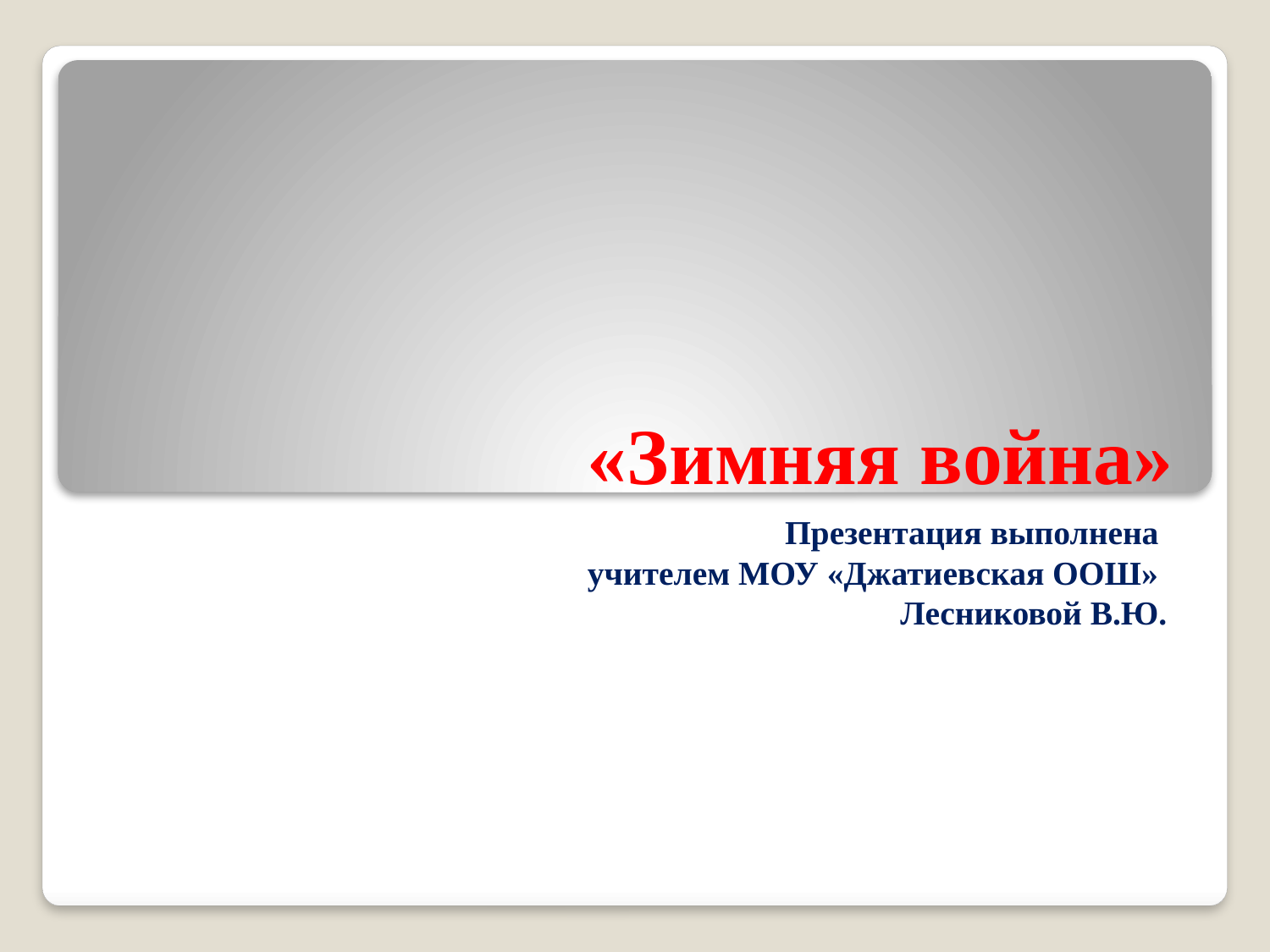

# «Зимняя война»
Презентация выполнена
учителем МОУ «Джатиевская ООШ»
Лесниковой В.Ю.